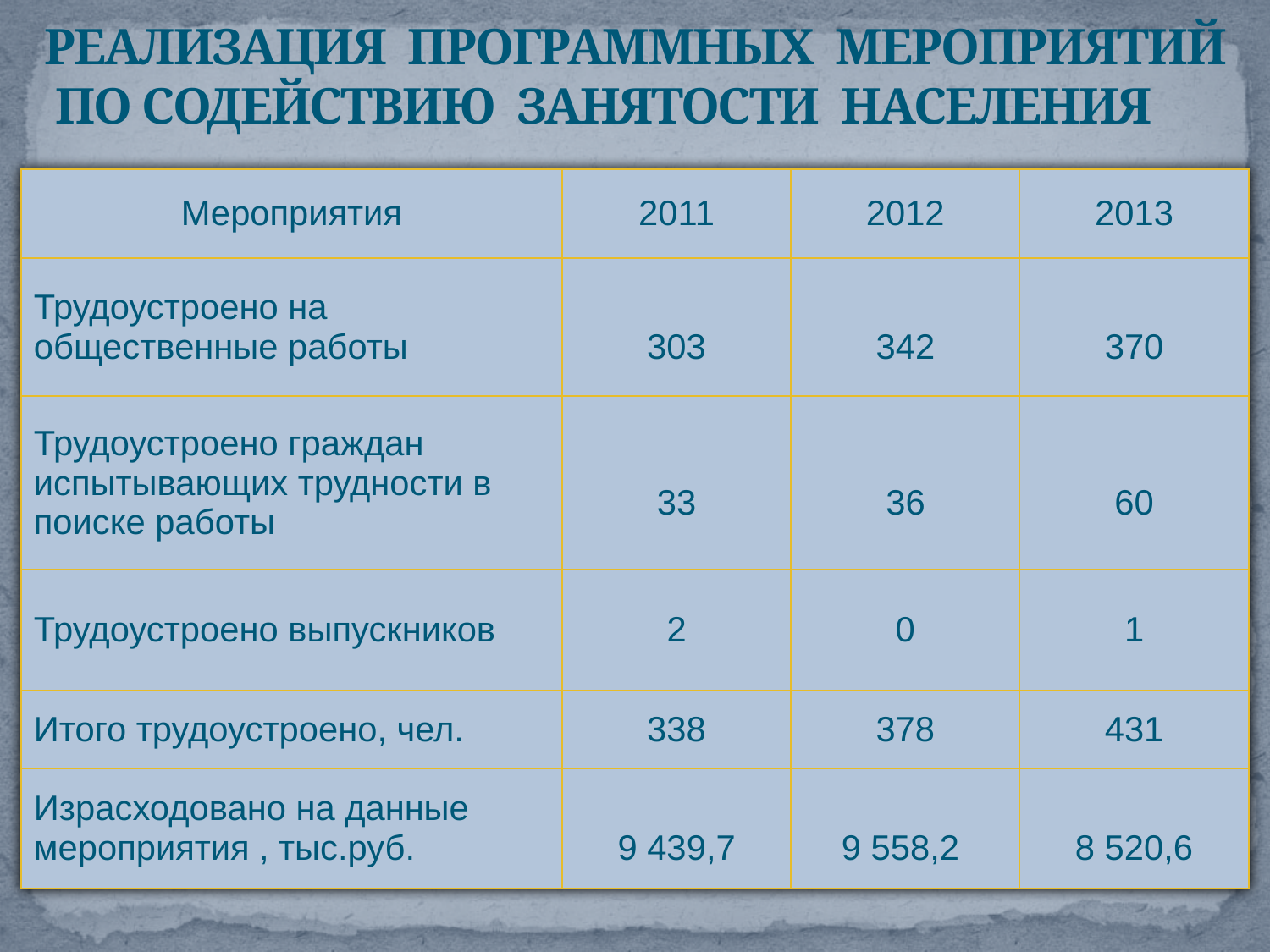

Реализация  программных  мероприятий  по содействию  занятости  населения
| Мероприятия | 2011 | 2012 | 2013 |
| --- | --- | --- | --- |
| Трудоустроено на общественные работы | 303 | 342 | 370 |
| Трудоустроено граждан испытывающих трудности в поиске работы | 33 | 36 | 60 |
| Трудоустроено выпускников | 2 | 0 | 1 |
| Итого трудоустроено, чел. | 338 | 378 | 431 |
| Израсходовано на данные мероприятия , тыс.руб. | 9 439,7 | 9 558,2 | 8 520,6 |